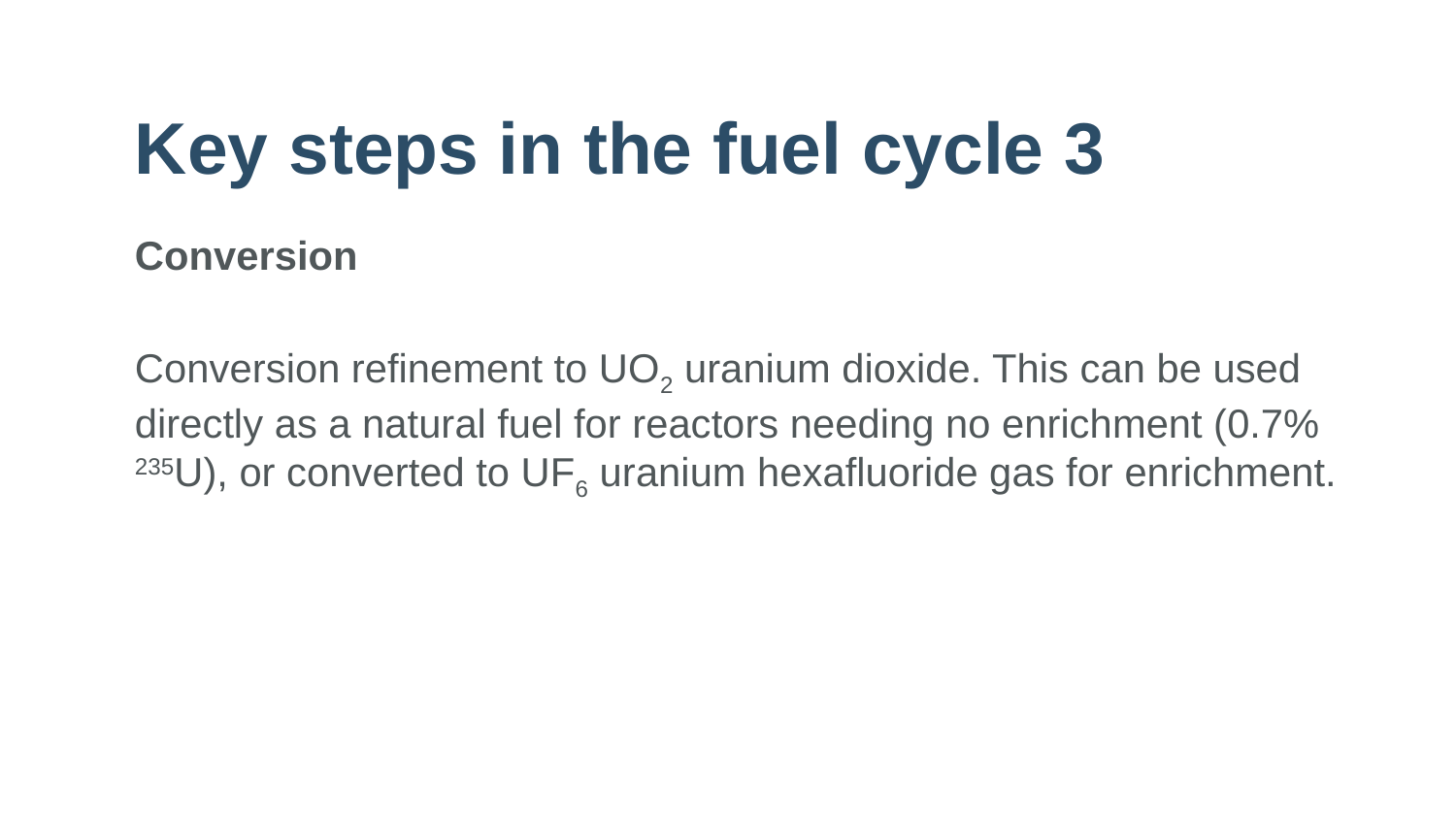

# Key steps in the fuel cycle 3
Conversion

Conversion refinement to UO2 uranium dioxide. This can be used directly as a natural fuel for reactors needing no enrichment (0.7% 235U), or converted to UF6 uranium hexafluoride gas for enrichment.